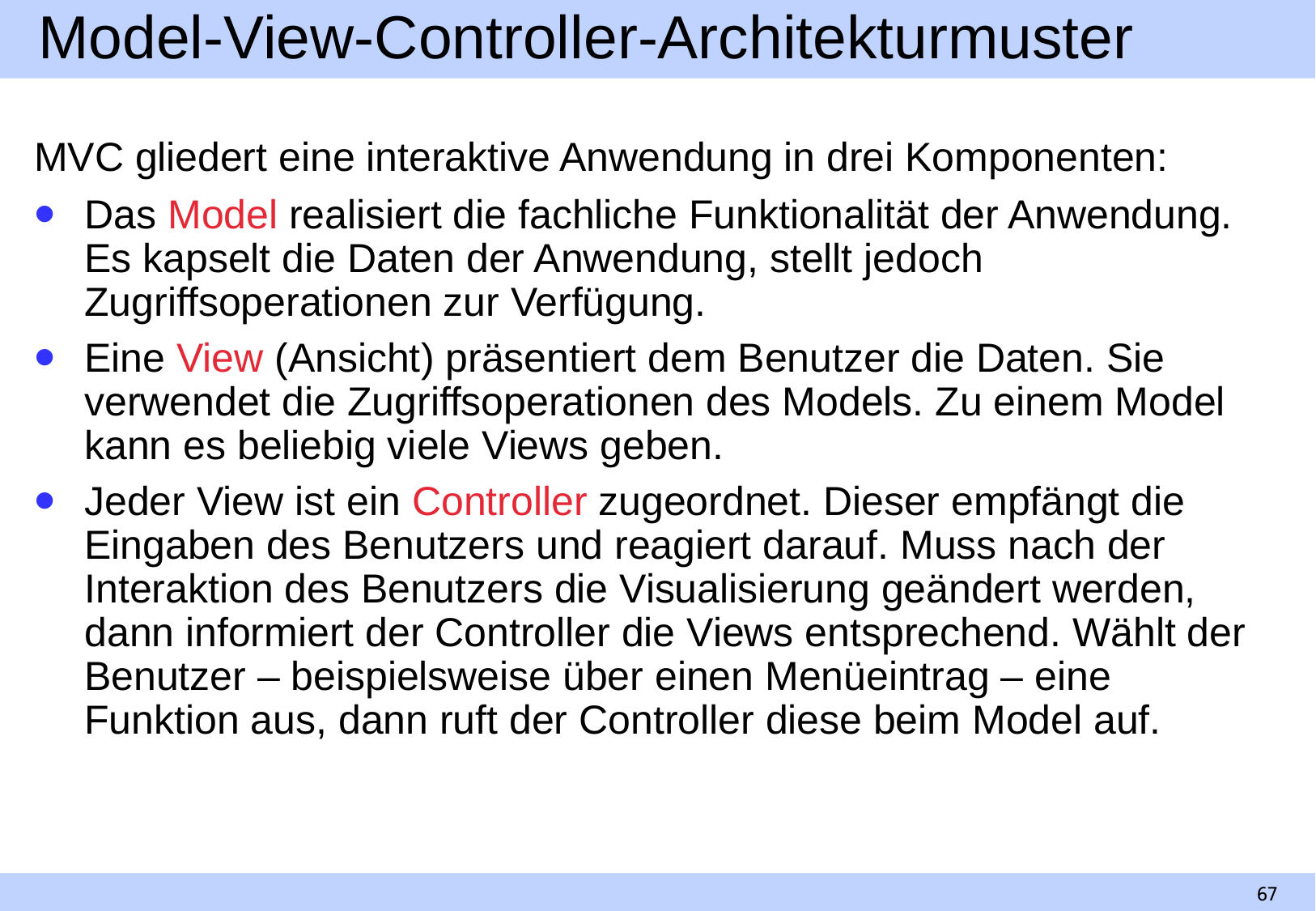

# Model-View-Controller-Architekturmuster
MVC gliedert eine interaktive Anwendung in drei Komponenten:
Das Model realisiert die fachliche Funktionalität der Anwendung. Es kapselt die Daten der Anwendung, stellt jedoch Zugriffsoperationen zur Verfügung.
Eine View (Ansicht) präsentiert dem Benutzer die Daten. Sie verwendet die Zugriffsoperationen des Models. Zu einem Model kann es beliebig viele Views geben.
Jeder View ist ein Controller zugeordnet. Dieser empfängt die Eingaben des Benutzers und reagiert darauf. Muss nach der Interaktion des Benutzers die Visualisierung geändert werden, dann informiert der Controller die Views entsprechend. Wählt der Benutzer – beispielsweise über einen Menüeintrag – eine Funktion aus, dann ruft der Controller diese beim Model auf.
67